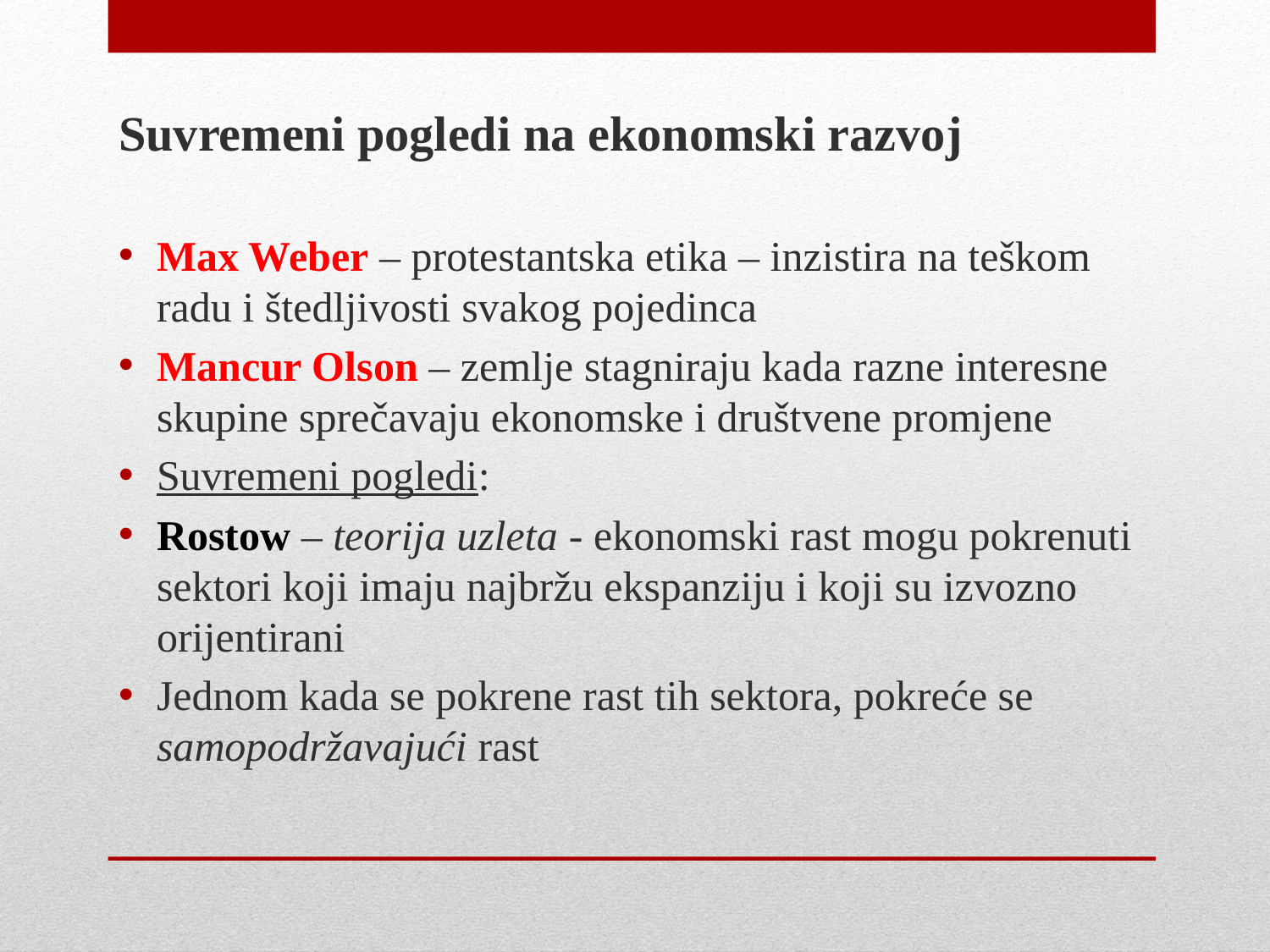

Suvremeni pogledi na ekonomski razvoj

Max Weber – protestantska etika – inzistira na teškom radu i štedljivosti svakog pojedinca
Mancur Olson – zemlje stagniraju kada razne interesne skupine sprečavaju ekonomske i društvene promjene
Suvremeni pogledi:
Rostow – teorija uzleta - ekonomski rast mogu pokrenuti sektori koji imaju najbržu ekspanziju i koji su izvozno orijentirani
Jednom kada se pokrene rast tih sektora, pokreće se samopodržavajući rast